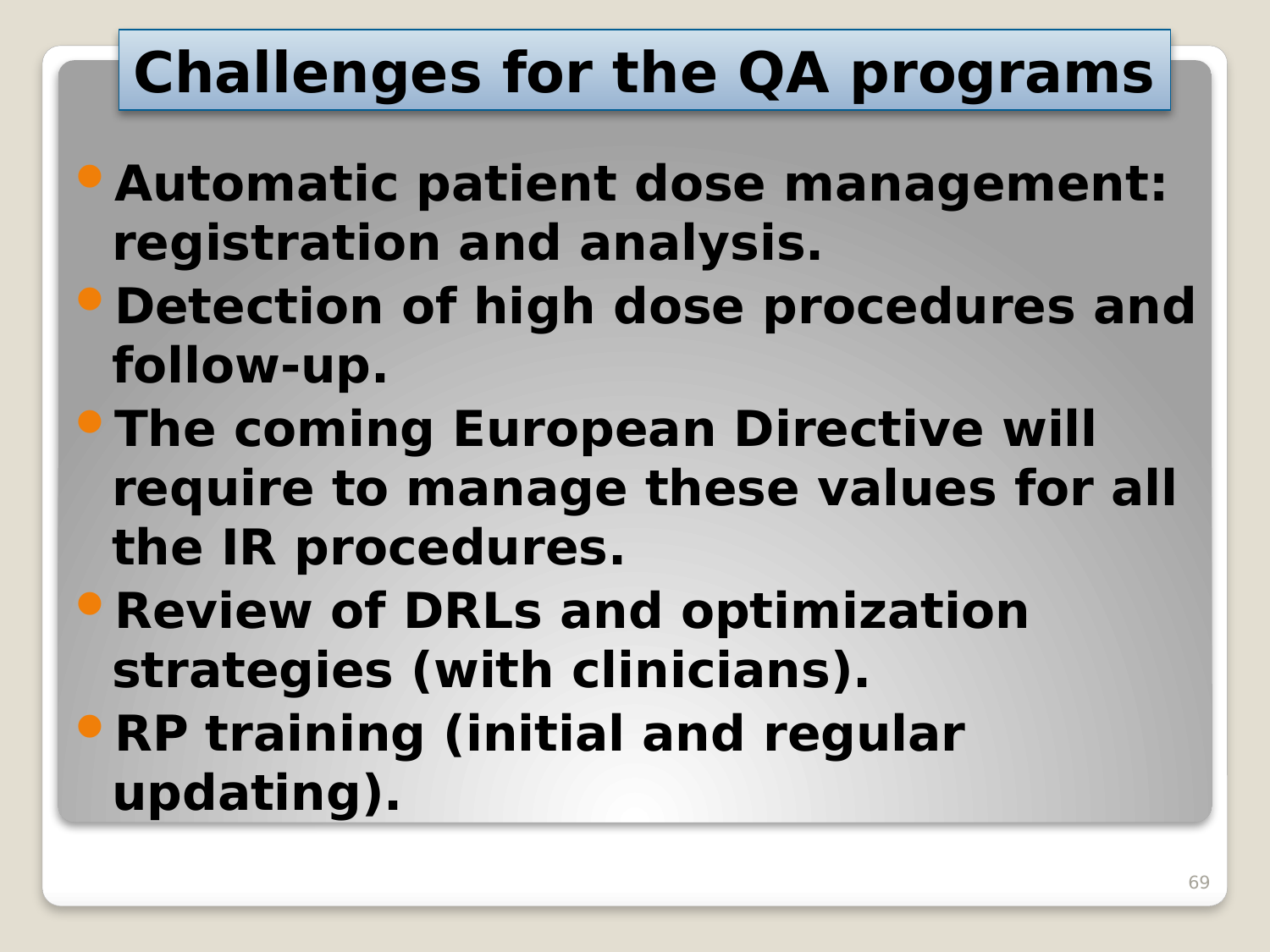

Challenges for the QA programs
Automatic patient dose management: registration and analysis.
Detection of high dose procedures and follow-up.
The coming European Directive will require to manage these values for all the IR procedures.
Review of DRLs and optimization strategies (with clinicians).
RP training (initial and regular updating).

69